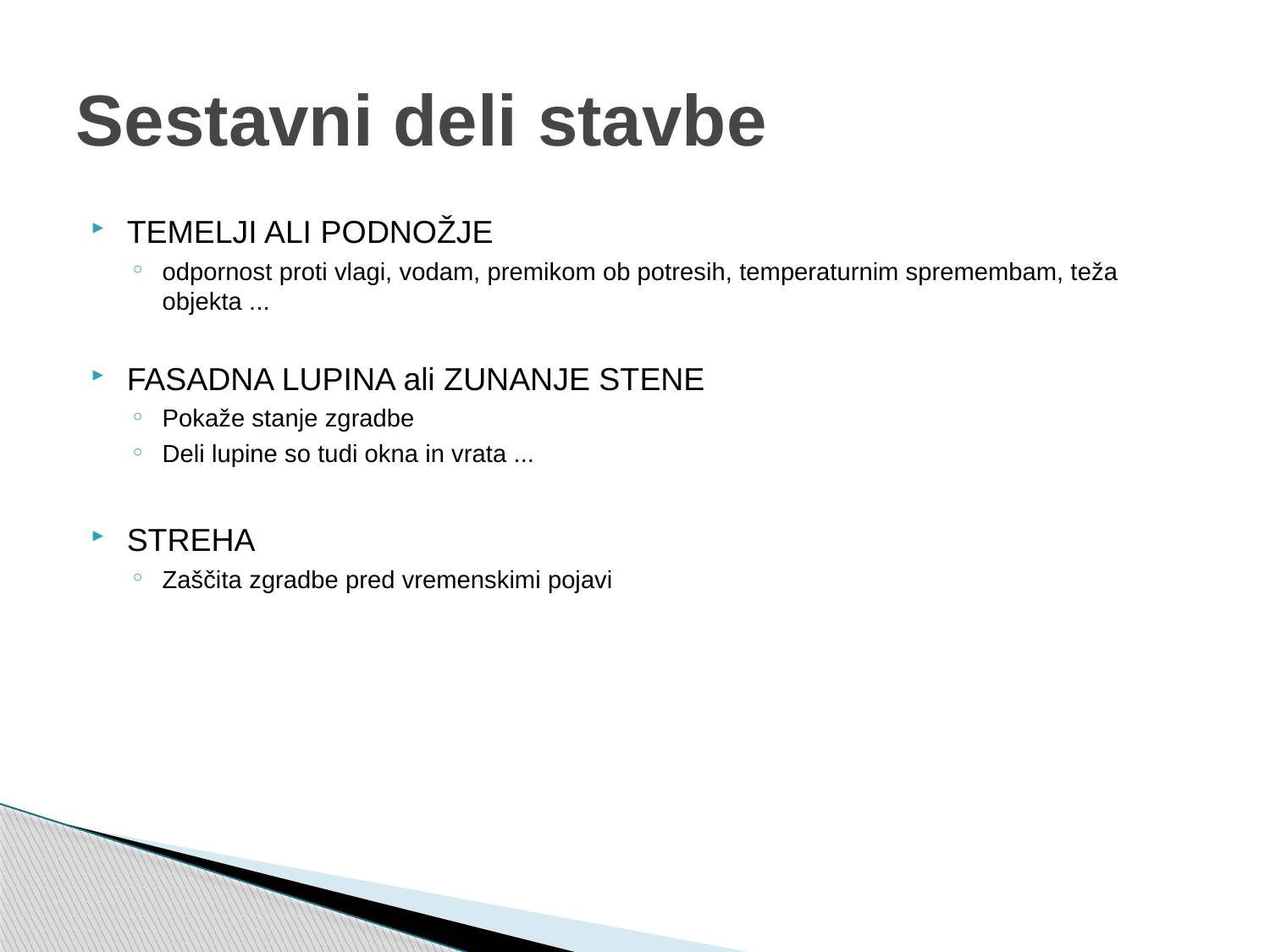

# Sestavni deli stavbe
TEMELJI ALI PODNOŽJE
odpornost proti vlagi, vodam, premikom ob potresih, temperaturnim spremembam, teža objekta ...

FASADNA LUPINA ali ZUNANJE STENE
Pokaže stanje zgradbe
Deli lupine so tudi okna in vrata ...

STREHA
Zaščita zgradbe pred vremenskimi pojavi